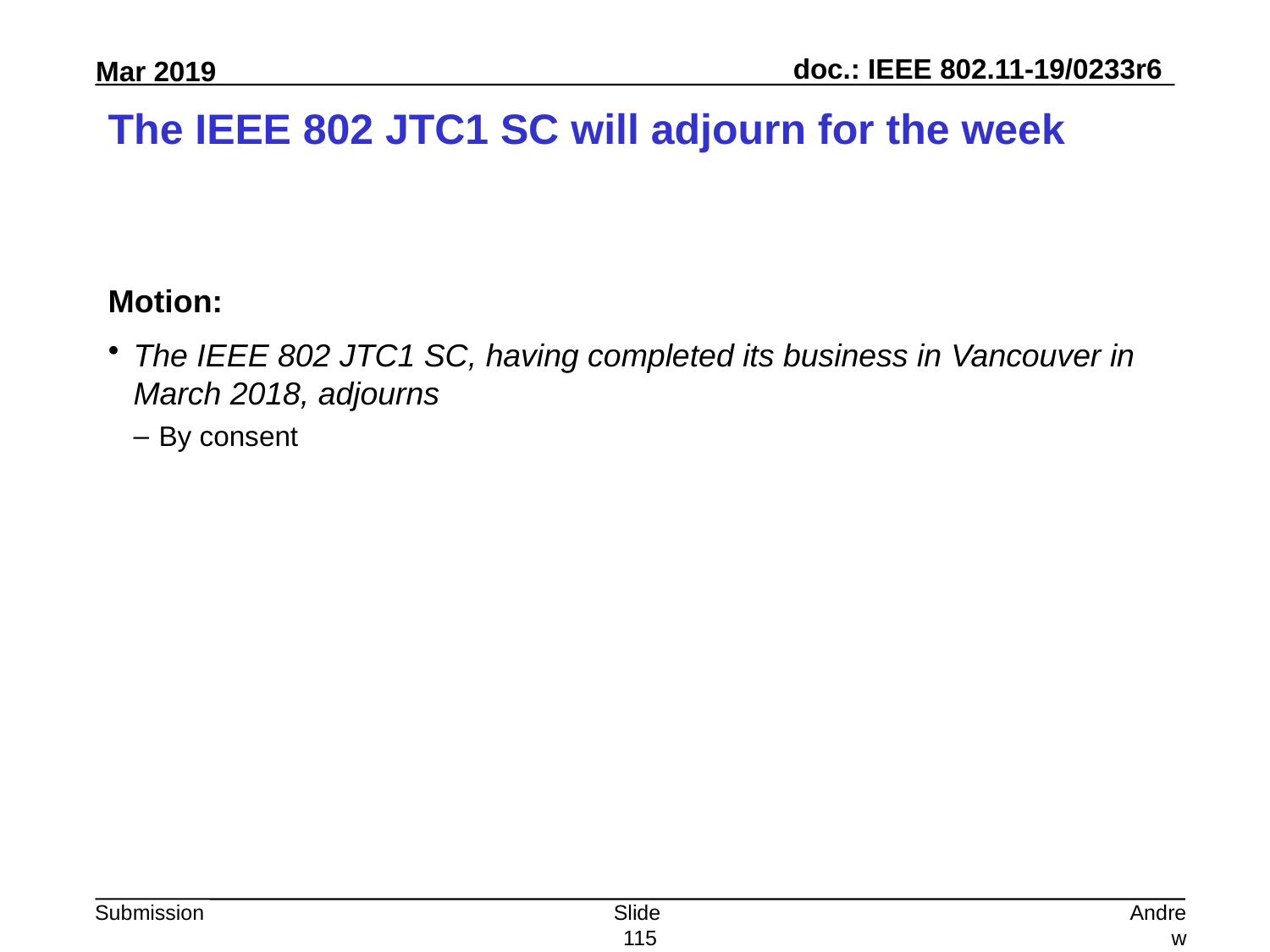

# The IEEE 802 JTC1 SC will adjourn for the week
Motion:
The IEEE 802 JTC1 SC, having completed its business in Vancouver in March 2018, adjourns
By consent
Slide 115
Andrew Myles, Cisco